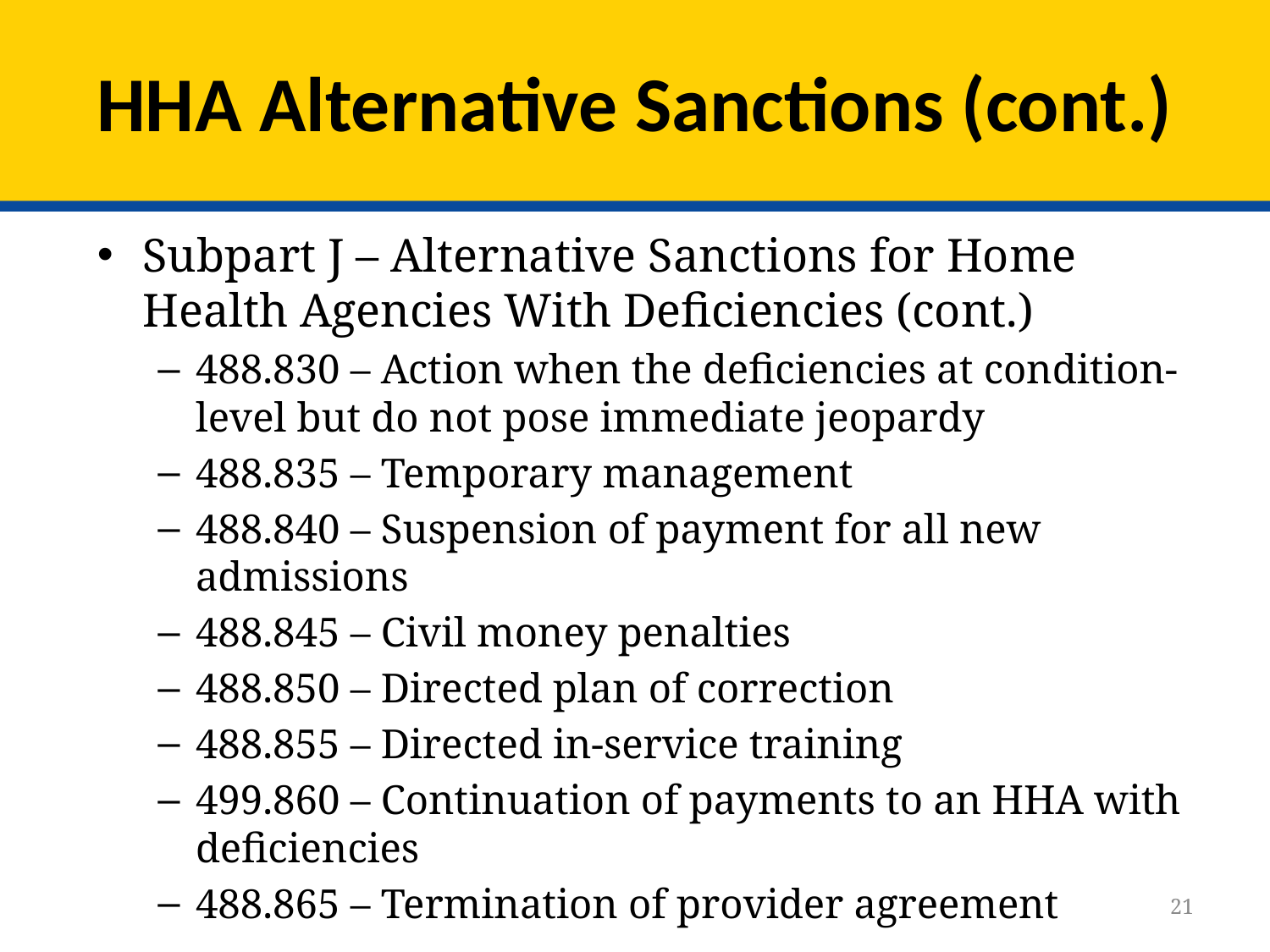

# HHA Alternative Sanctions (cont.)
Subpart J – Alternative Sanctions for Home Health Agencies With Deficiencies (cont.)
488.830 – Action when the deficiencies at condition-level but do not pose immediate jeopardy
488.835 – Temporary management
488.840 – Suspension of payment for all new admissions
488.845 – Civil money penalties
488.850 – Directed plan of correction
488.855 – Directed in-service training
499.860 – Continuation of payments to an HHA with deficiencies
488.865 – Termination of provider agreement
21